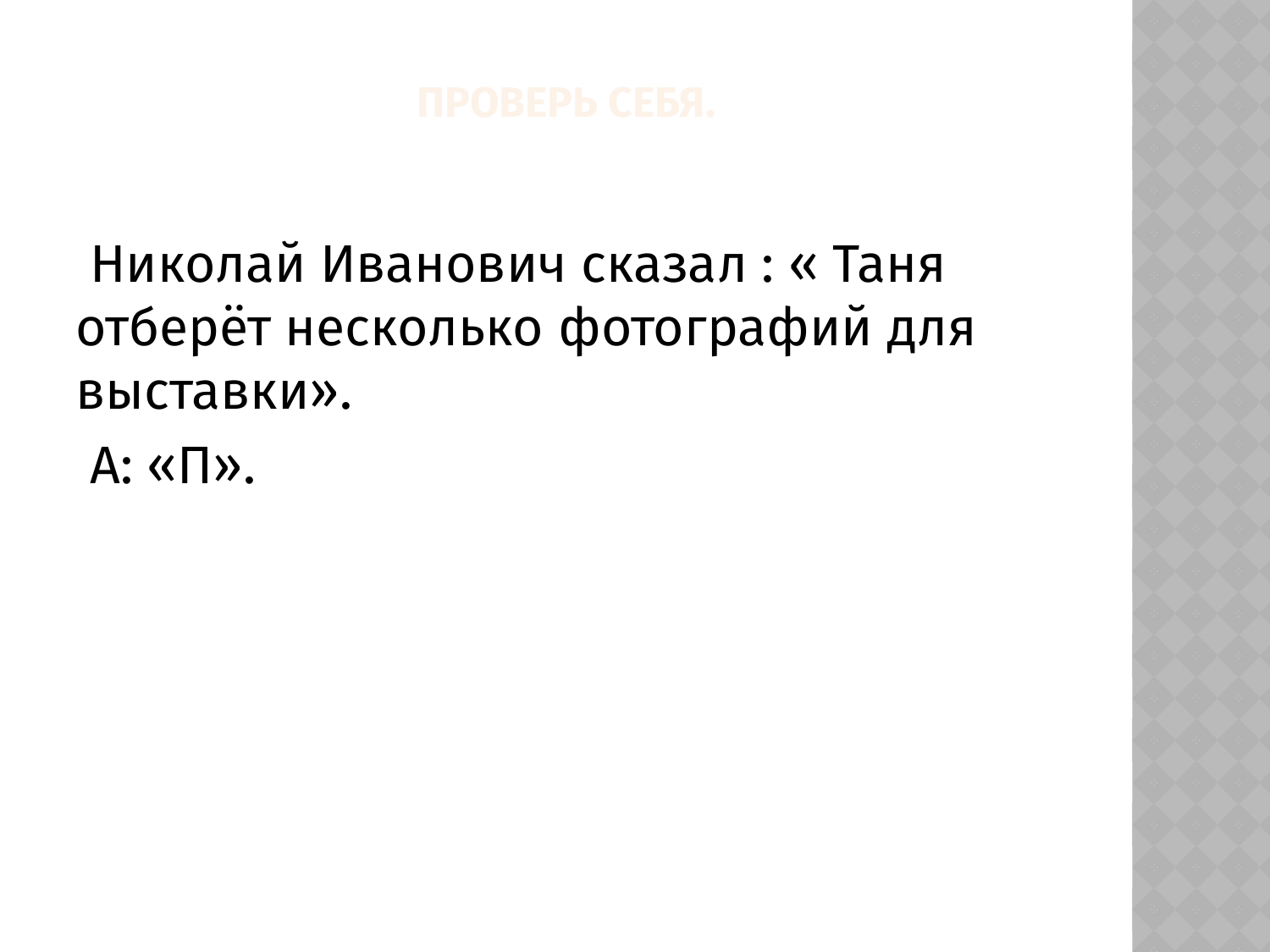

# Проверь себя.
 Николай Иванович сказал : « Таня отберёт несколько фотографий для выставки».
 А: «П».